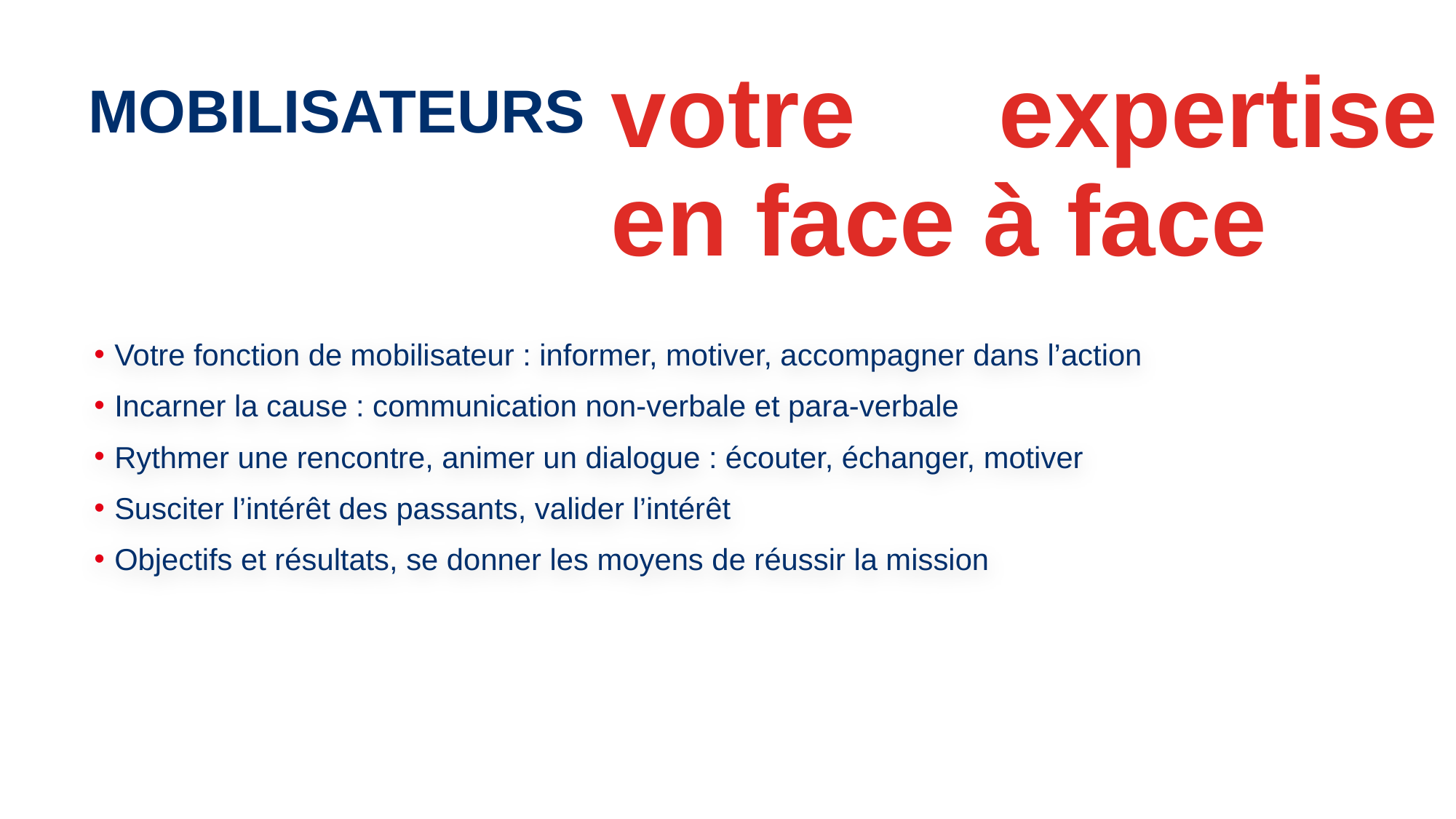

votre expertise en face à face
# MOBILISATEURS
Votre fonction de mobilisateur : informer, motiver, accompagner dans l’action
Incarner la cause : communication non-verbale et para-verbale
Rythmer une rencontre, animer un dialogue : écouter, échanger, motiver
Susciter l’intérêt des passants, valider l’intérêt
Objectifs et résultats, se donner les moyens de réussir la mission